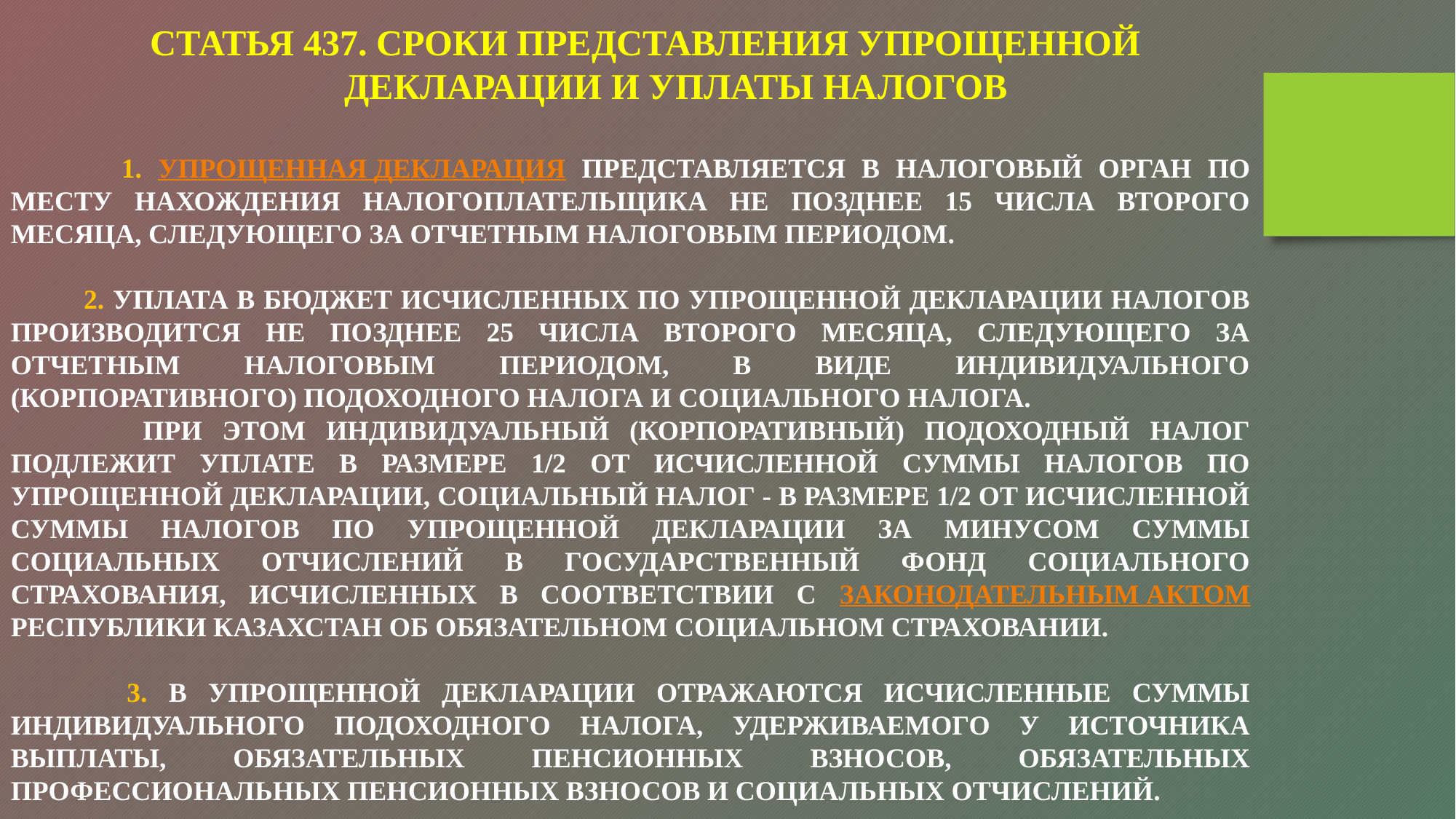

СТАТЬЯ 437. СРОКИ ПРЕДСТАВЛЕНИЯ УПРОЩЕННОЙ ДЕКЛАРАЦИИ И УПЛАТЫ НАЛОГОВ

     1. УПРОЩЕННАЯ ДЕКЛАРАЦИЯ ПРЕДСТАВЛЯЕТСЯ В НАЛОГОВЫЙ ОРГАН ПО МЕСТУ НАХОЖДЕНИЯ НАЛОГОПЛАТЕЛЬЩИКА НЕ ПОЗДНЕЕ 15 ЧИСЛА ВТОРОГО МЕСЯЦА, СЛЕДУЮЩЕГО ЗА ОТЧЕТНЫМ НАЛОГОВЫМ ПЕРИОДОМ.

     2. УПЛАТА В БЮДЖЕТ ИСЧИСЛЕННЫХ ПО УПРОЩЕННОЙ ДЕКЛАРАЦИИ НАЛОГОВ ПРОИЗВОДИТСЯ НЕ ПОЗДНЕЕ 25 ЧИСЛА ВТОРОГО МЕСЯЦА, СЛЕДУЮЩЕГО ЗА ОТЧЕТНЫМ НАЛОГОВЫМ ПЕРИОДОМ, В ВИДЕ ИНДИВИДУАЛЬНОГО (КОРПОРАТИВНОГО) ПОДОХОДНОГО НАЛОГА И СОЦИАЛЬНОГО НАЛОГА.
     ПРИ ЭТОМ ИНДИВИДУАЛЬНЫЙ (КОРПОРАТИВНЫЙ) ПОДОХОДНЫЙ НАЛОГ ПОДЛЕЖИТ УПЛАТЕ В РАЗМЕРЕ 1/2 ОТ ИСЧИСЛЕННОЙ СУММЫ НАЛОГОВ ПО УПРОЩЕННОЙ ДЕКЛАРАЦИИ, СОЦИАЛЬНЫЙ НАЛОГ - В РАЗМЕРЕ 1/2 ОТ ИСЧИСЛЕННОЙ СУММЫ НАЛОГОВ ПО УПРОЩЕННОЙ ДЕКЛАРАЦИИ ЗА МИНУСОМ СУММЫ СОЦИАЛЬНЫХ ОТЧИСЛЕНИЙ В ГОСУДАРСТВЕННЫЙ ФОНД СОЦИАЛЬНОГО СТРАХОВАНИЯ, ИСЧИСЛЕННЫХ В СООТВЕТСТВИИ С ЗАКОНОДАТЕЛЬНЫМ АКТОМ РЕСПУБЛИКИ КАЗАХСТАН ОБ ОБЯЗАТЕЛЬНОМ СОЦИАЛЬНОМ СТРАХОВАНИИ.

    3. В УПРОЩЕННОЙ ДЕКЛАРАЦИИ ОТРАЖАЮТСЯ ИСЧИСЛЕННЫЕ СУММЫ ИНДИВИДУАЛЬНОГО ПОДОХОДНОГО НАЛОГА, УДЕРЖИВАЕМОГО У ИСТОЧНИКА ВЫПЛАТЫ, ОБЯЗАТЕЛЬНЫХ ПЕНСИОННЫХ ВЗНОСОВ, ОБЯЗАТЕЛЬНЫХ ПРОФЕССИОНАЛЬНЫХ ПЕНСИОННЫХ ВЗНОСОВ И СОЦИАЛЬНЫХ ОТЧИСЛЕНИЙ.